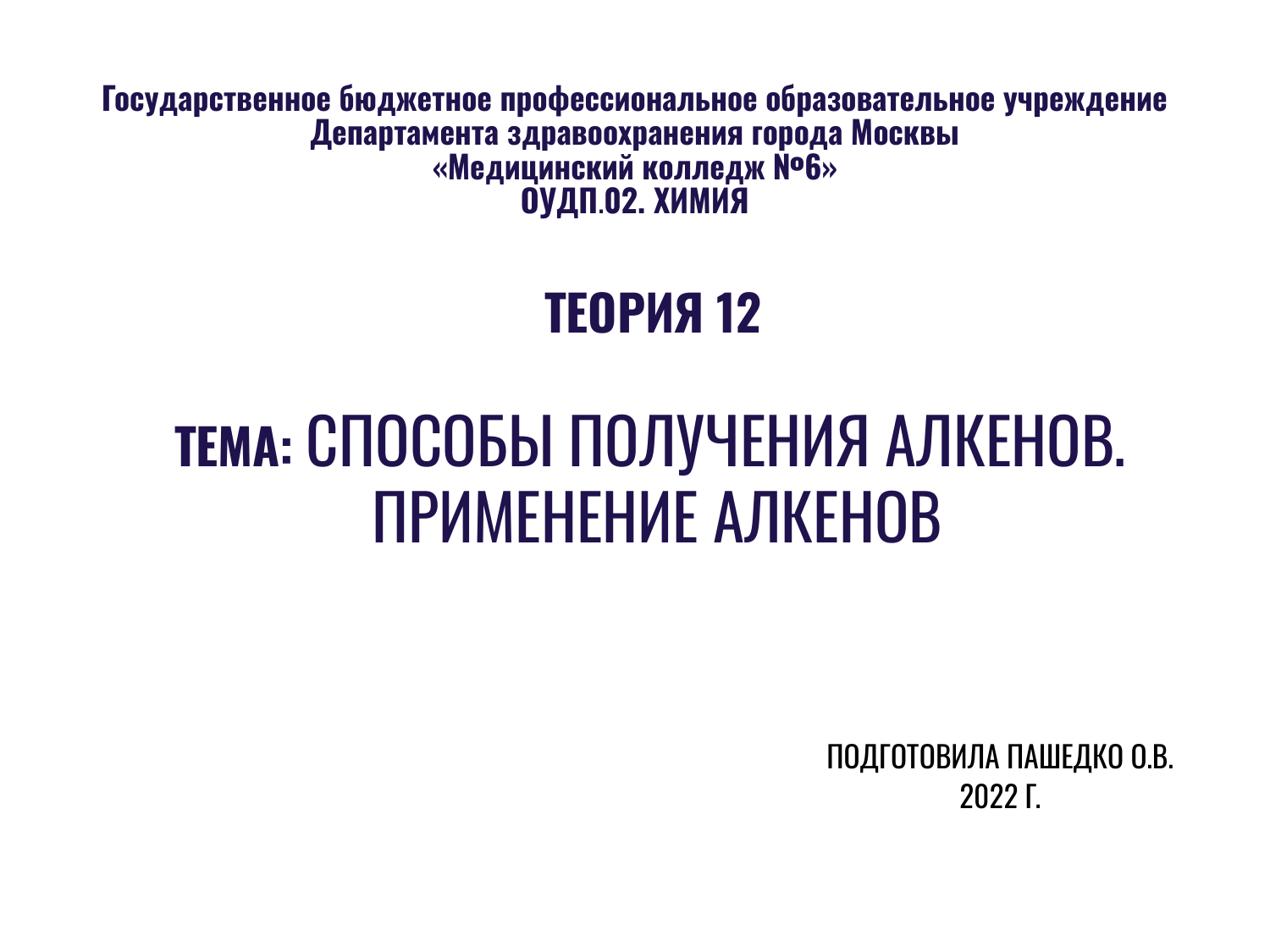

Государственное бюджетное профессиональное образовательное учреждение
Департамента здравоохранения города Москвы
«Медицинский колледж №6»
ОУДП.02. ХИМИЯ
ТЕОРИЯ 12
ТЕМА: СПОСОБЫ ПОЛУЧЕНИЯ АЛКЕНОВ.  ПРИМЕНЕНИЕ АЛКЕНОВ

ПОДГОТОВИЛА ПАШЕДКО О.В.
2022 Г.